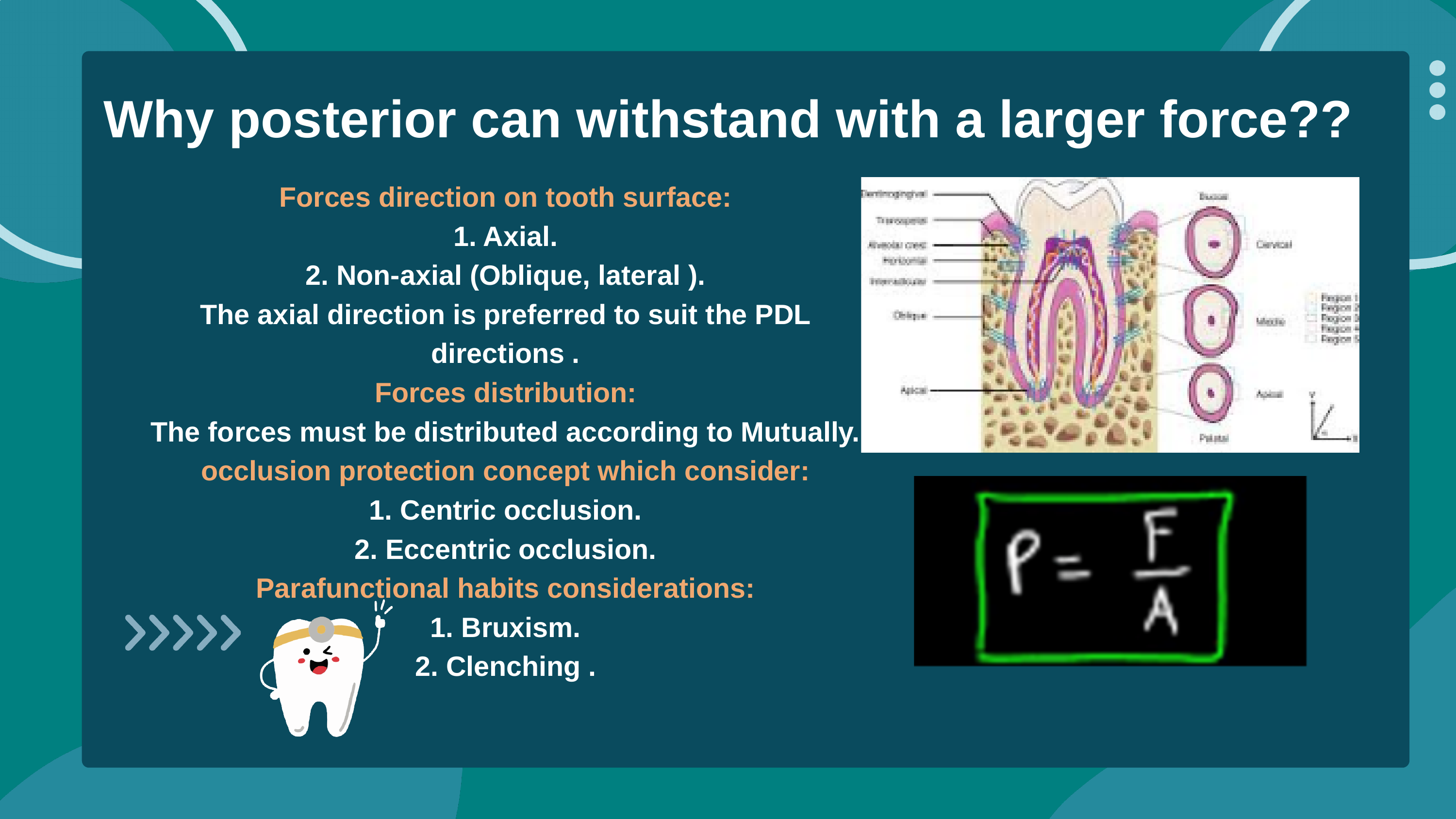

Why posterior can withstand with a larger force??

Forces direction on tooth surface:
1. Axial.
2. Non-axial (Oblique, lateral ).
The axial direction is preferred to suit the PDL directions .
Forces distribution:
The forces must be distributed according to Mutually. occlusion protection concept which consider:
1. Centric occlusion.
2. Eccentric occlusion.
Parafunctional habits considerations:
1. Bruxism.
2. Clenching .